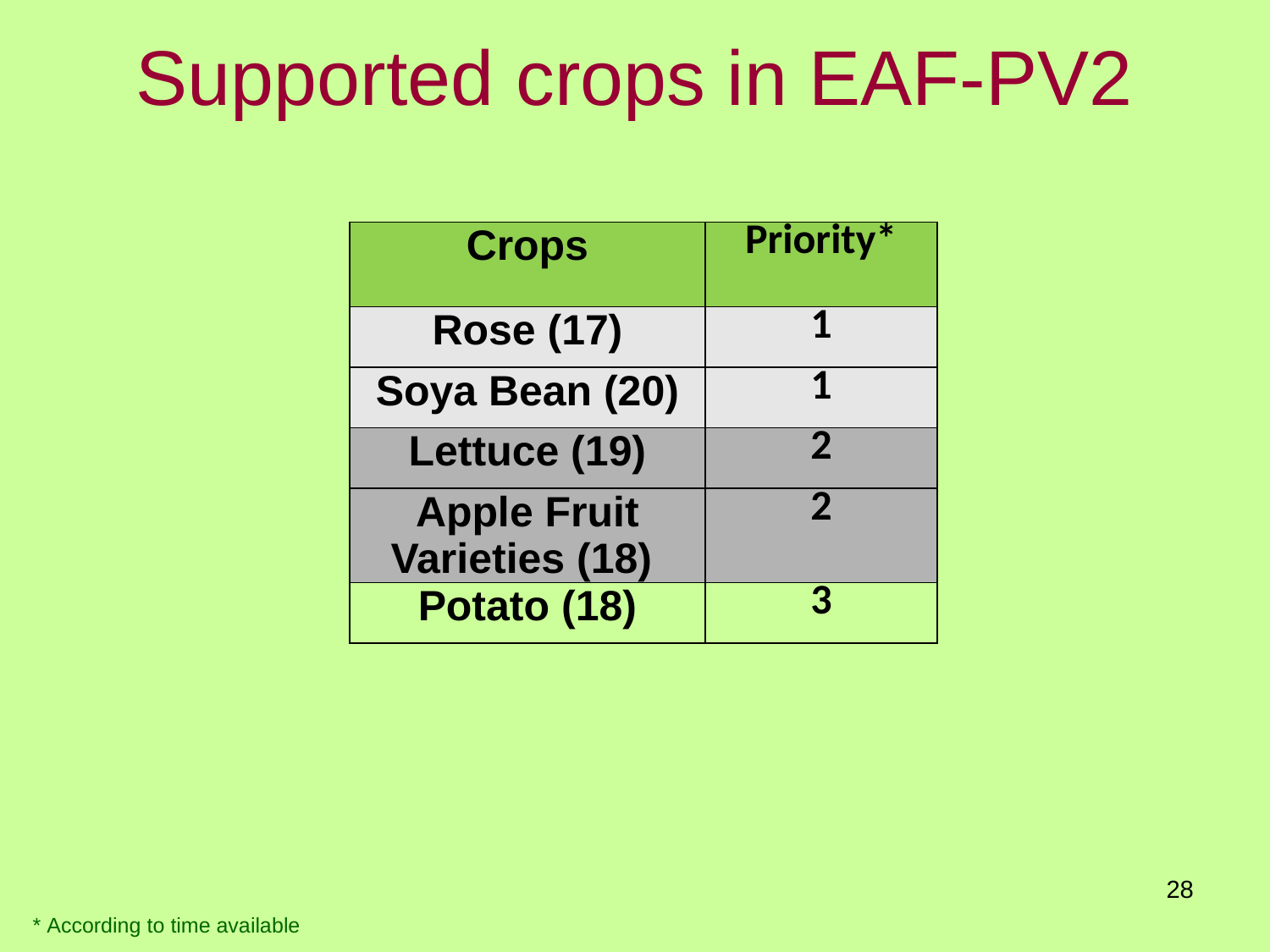

# Supported crops in EAF-PV2
| Crops | Priority\* |
| --- | --- |
| Rose (17) | 1 |
| Soya Bean (20) | 1 |
| Lettuce (19) | 2 |
| Apple Fruit Varieties (18) | 2 |
| Potato (18) | 3 |
28
* According to time available